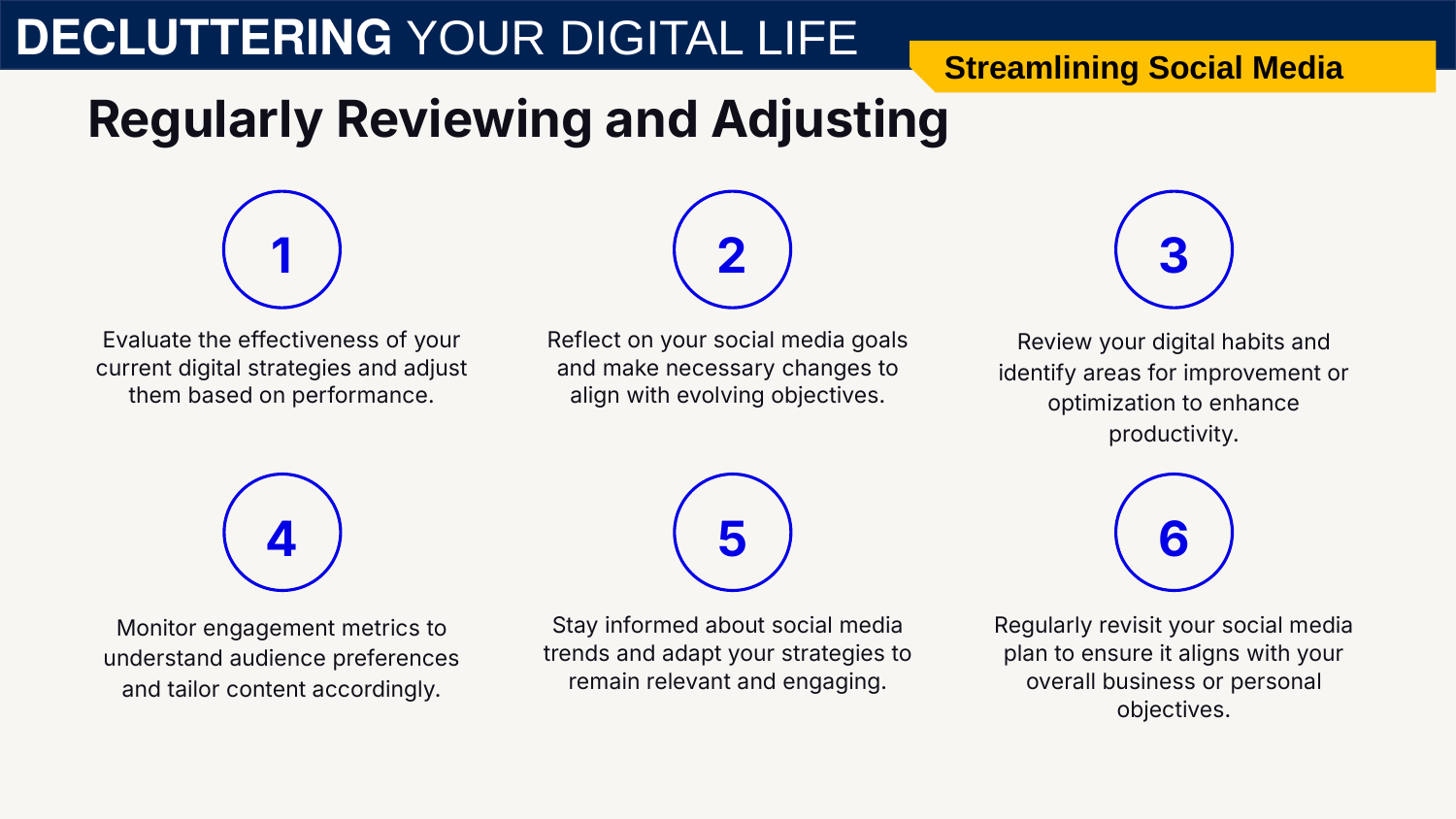

DECLUTTERING YOUR DIGITAL LIFE
Streamlining Social Media

# Regularly Reviewing and Adjusting

1
2
3
Evaluate the effectiveness of your current digital strategies and adjust them based on performance.
Reflect on your social media goals and make necessary changes to align with evolving objectives.
Review your digital habits and identify areas for improvement or optimization to enhance productivity.

4
5
6
Monitor engagement metrics to understand audience preferences and tailor content accordingly.
Stay informed about social media trends and adapt your strategies to remain relevant and engaging.
Regularly revisit your social media plan to ensure it aligns with your overall business or personal objectives.